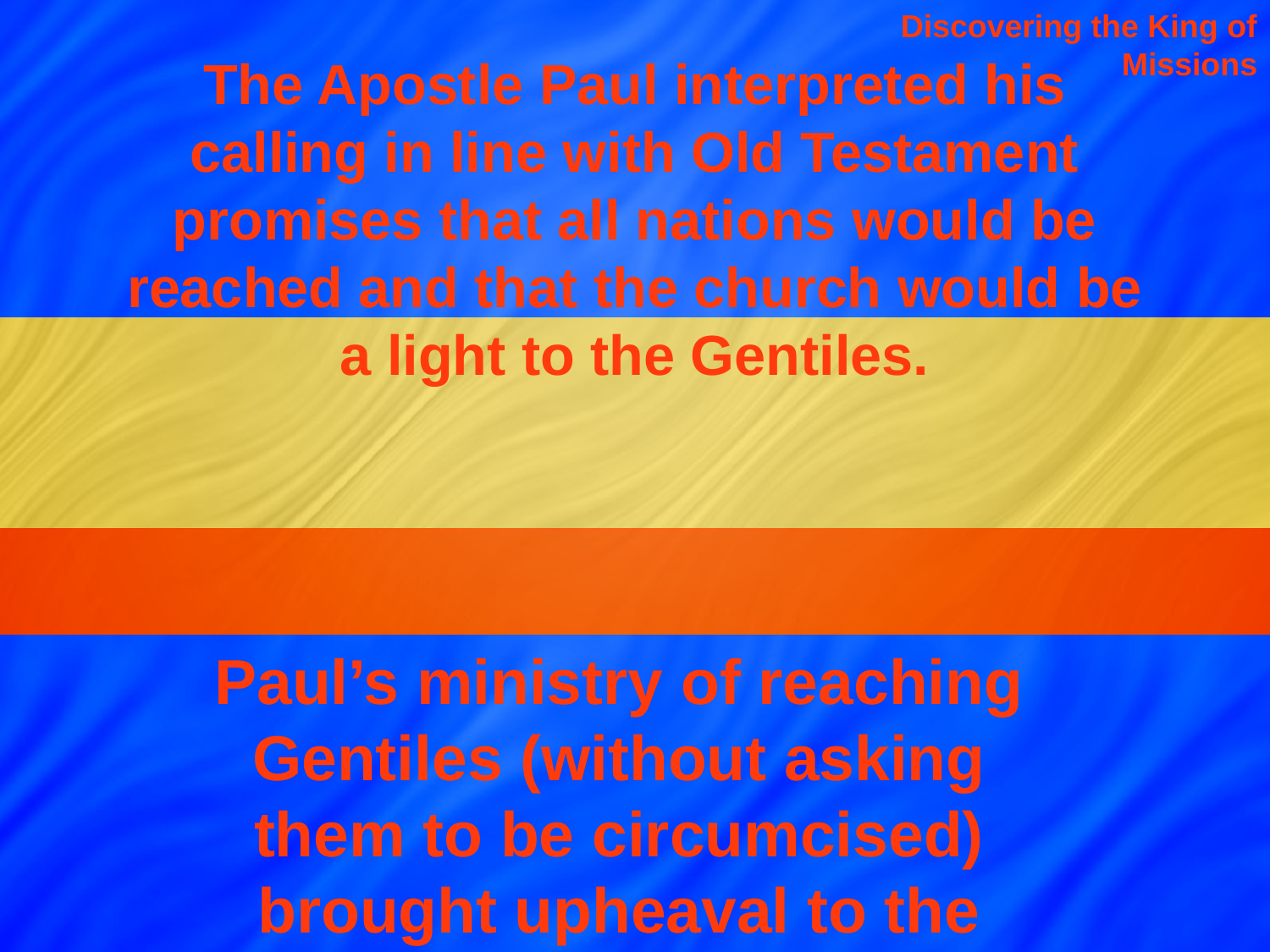

Discovering the King of Missions
The Apostle Paul interpreted his calling in line with Old Testament promises that all nations would be reached and that the church would be a light to the Gentiles.
Paul’s ministry of reaching Gentiles (without asking them to be circumcised) brought upheaval to the church.